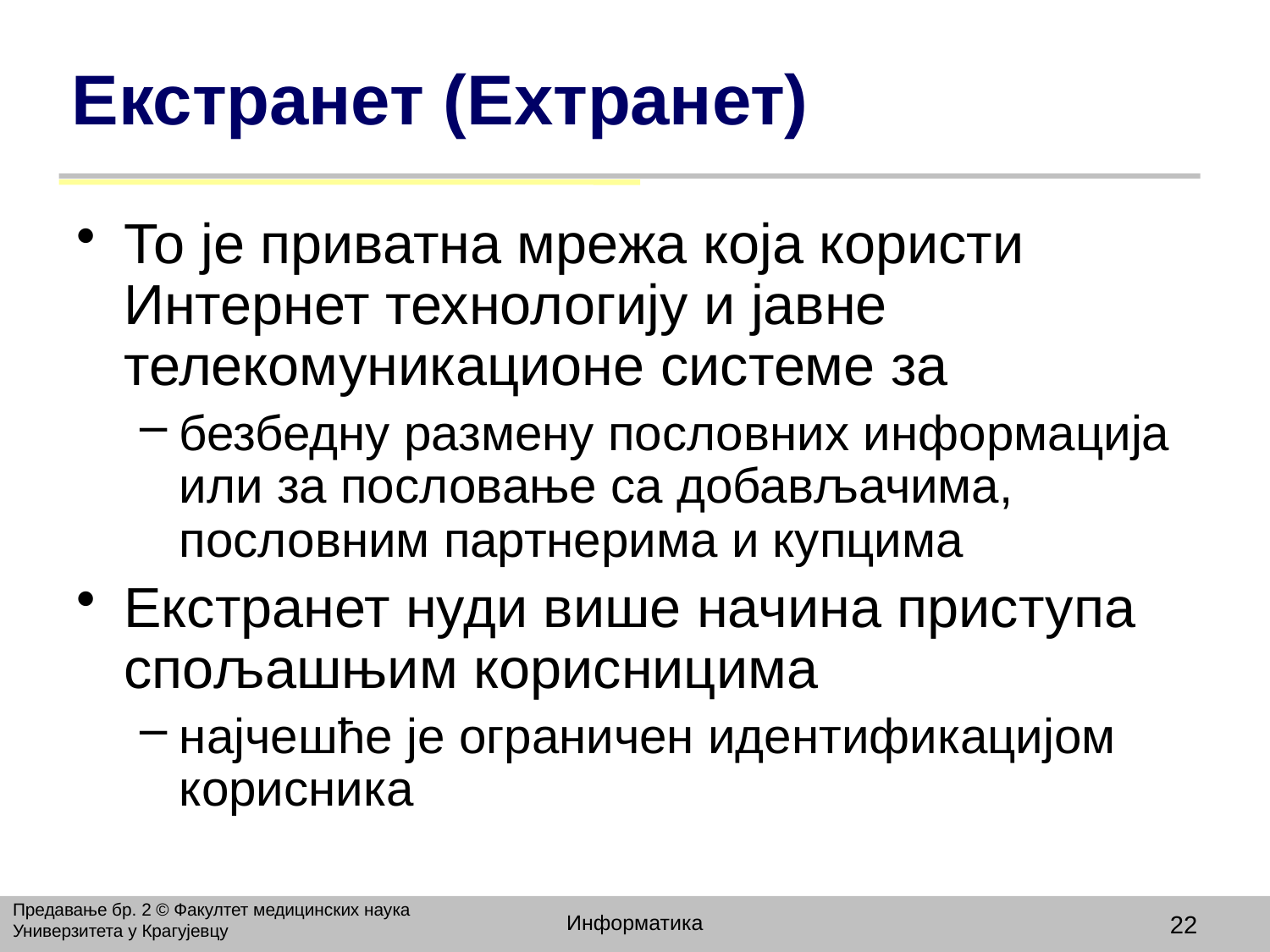

# Екстранет (Еxтранет)
То је приватна мрежа која користи Интернет технологију и јавне телекомуникационе системе за
безбедну размену пословних информација или за пословање са добављачима, пословним партнерима и купцима
Екстранет нуди више начина приступа спољашњим корисницима
најчешће је ограничен идентификацијом корисника
Предавање бр. 2 © Факултет медицинских наука Универзитета у Крагујевцу
Информатика
22